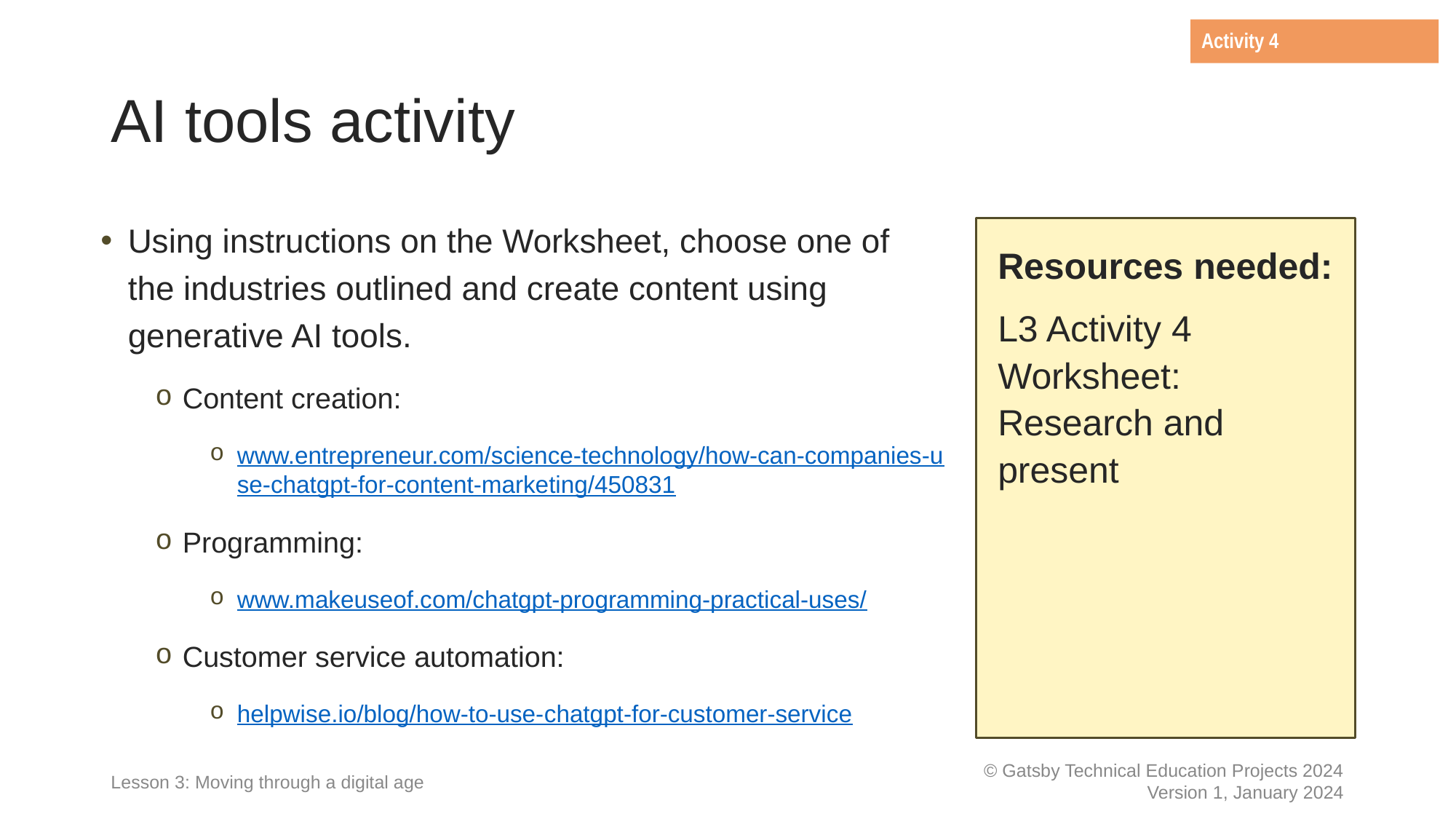

Activity 4
# AI tools activity
Using instructions on the Worksheet, choose one of the industries outlined and create content using generative AI tools.
Content creation:
www.entrepreneur.com/science-technology/how-can-companies-use-chatgpt-for-content-marketing/450831
Programming:
www.makeuseof.com/chatgpt-programming-practical-uses/
Customer service automation:
helpwise.io/blog/how-to-use-chatgpt-for-customer-service
Resources needed:
L3 Activity 4 Worksheet: Research and present
Lesson 3: Moving through a digital age